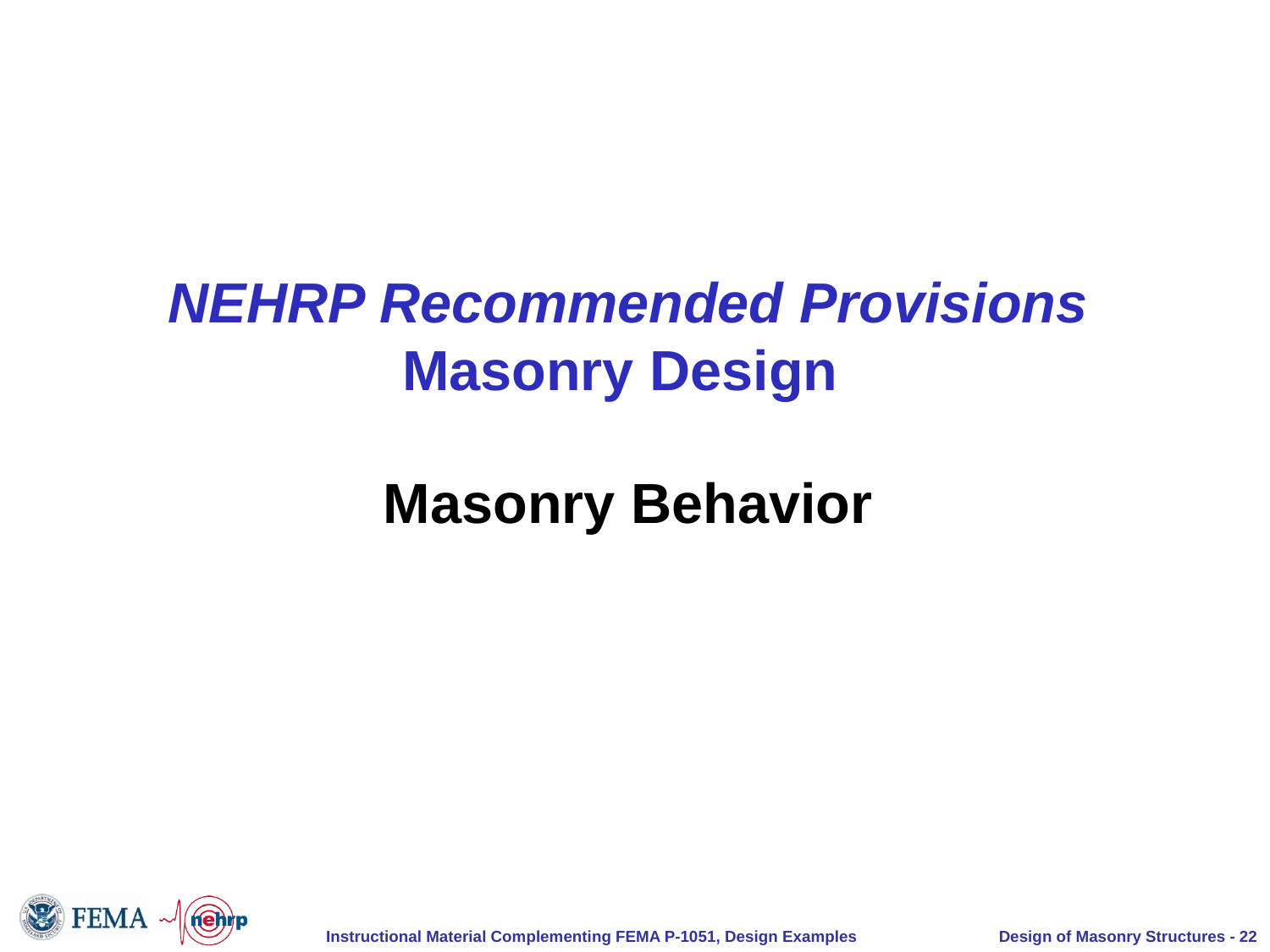

# NEHRP Recommended Provisions Masonry Design
Masonry Behavior
Design of Masonry Structures - 22
Instructional Material Complementing FEMA P-1051, Design Examples